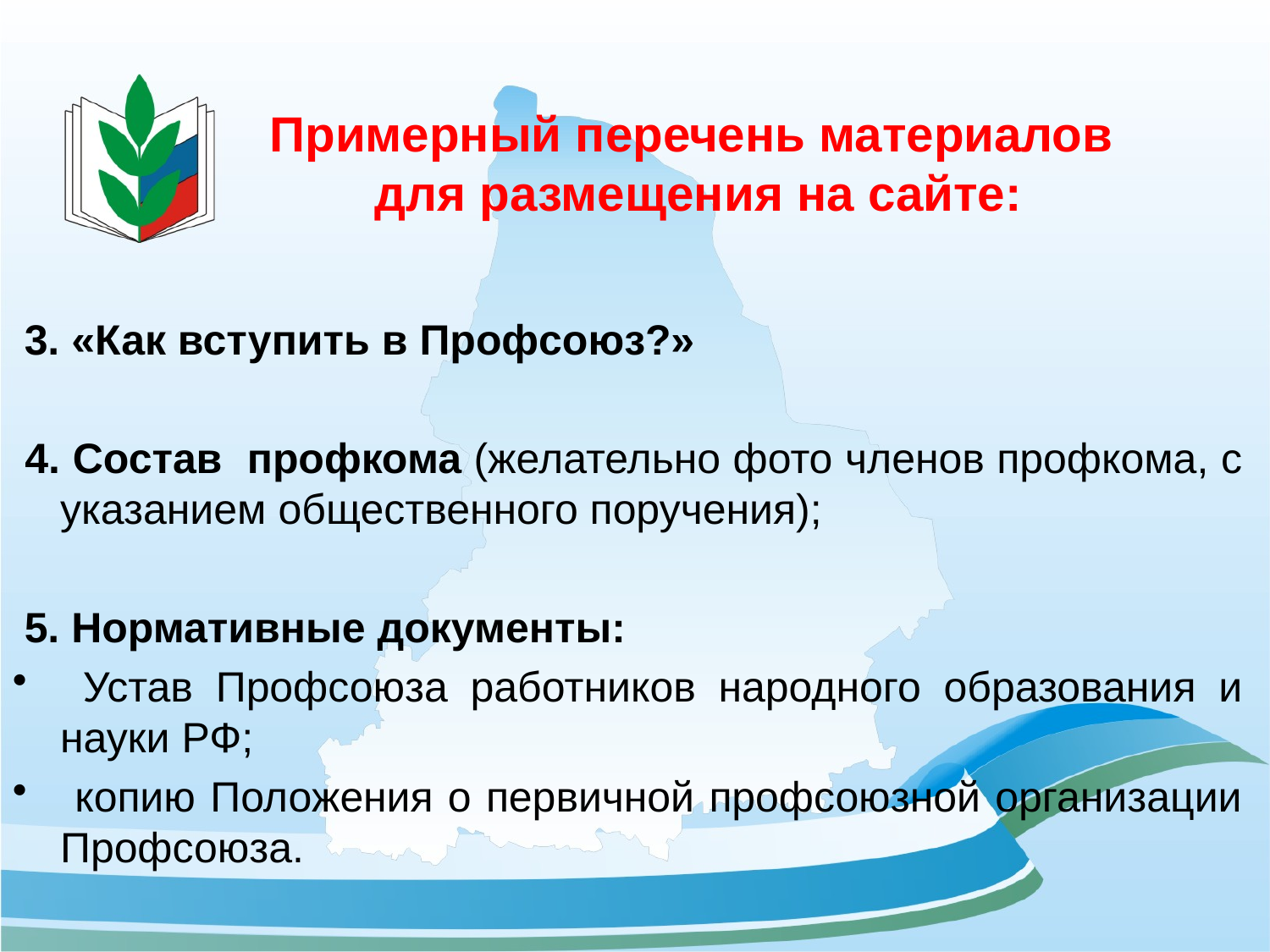

# Примерный перечень материалов для размещения на сайте:

 3. «Как вступить в Профсоюз?»

 4. Состав  профкома (желательно фото членов профкома, с указанием общественного поручения);

 5. Нормативные документы:
 Устав Профсоюза работников народного образования и науки РФ;
 копию Положения о первичной профсоюзной организации Профсоюза.